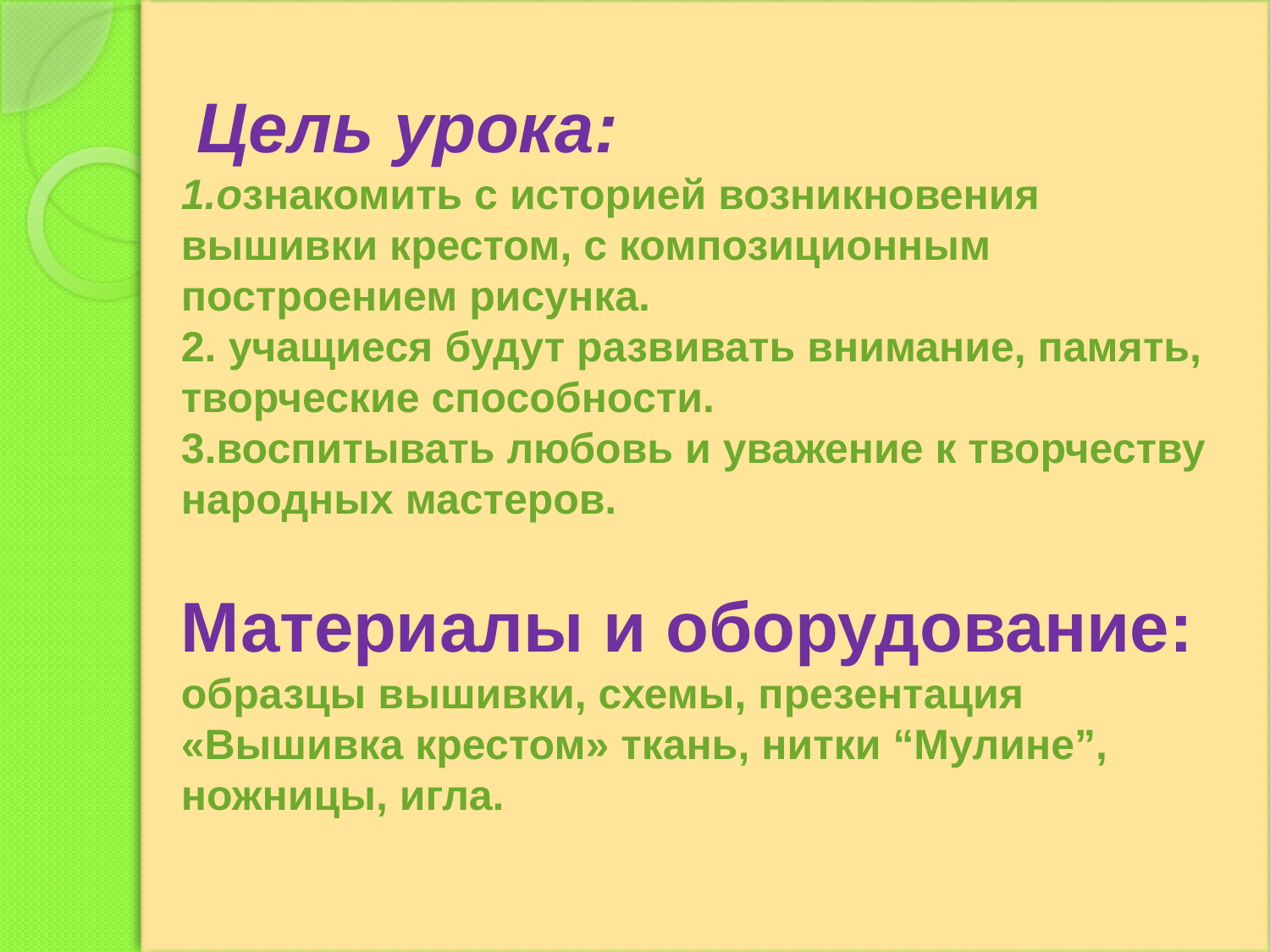

Цель урока:
1.ознакомить с историей возникновения вышивки крестом, с композиционным построением рисунка.
2. учащиеся будут развивать внимание, память, творческие способности.
3.воспитывать любовь и уважение к творчеству народных мастеров.

Материалы и оборудование:
образцы вышивки, схемы, презентация «Вышивка крестом» ткань, нитки “Мулине”, ножницы, игла.